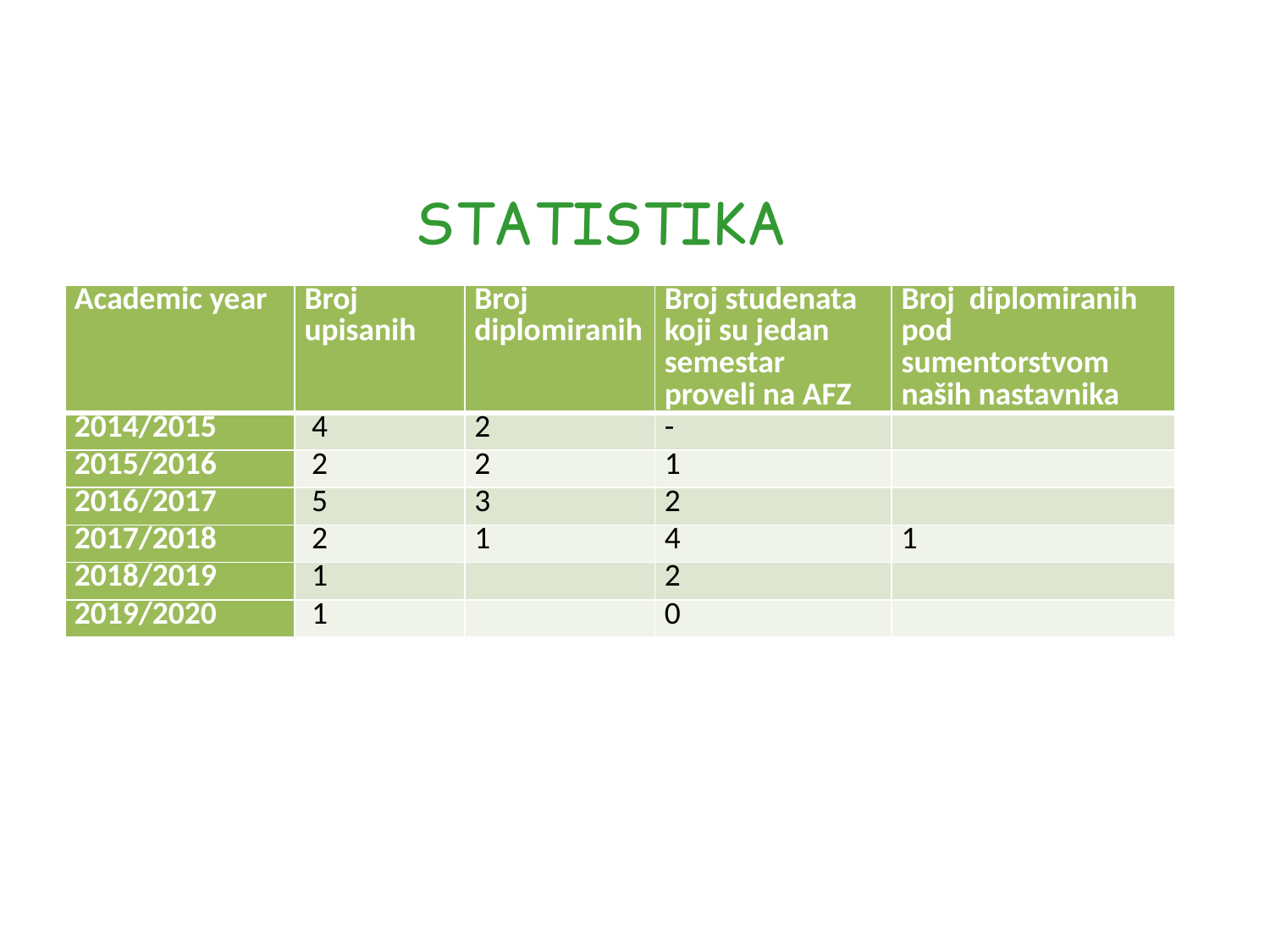

STATISTIKA
| Academic year | Broj upisanih | Broj diplomiranih | Broj studenata koji su jedan semestar proveli na AFZ | Broj diplomiranih pod sumentorstvom naših nastavnika |
| --- | --- | --- | --- | --- |
| 2014/2015 | 4 | 2 | - |  |
| 2015/2016 | 2 | 2 | 1 |  |
| 2016/2017 | 5 | 3 | 2 |  |
| 2017/2018 | 2 | 1 | 4 | 1 |
| 2018/2019 | 1 |  | 2 |  |
| 2019/2020 | 1 |  | 0 |  |